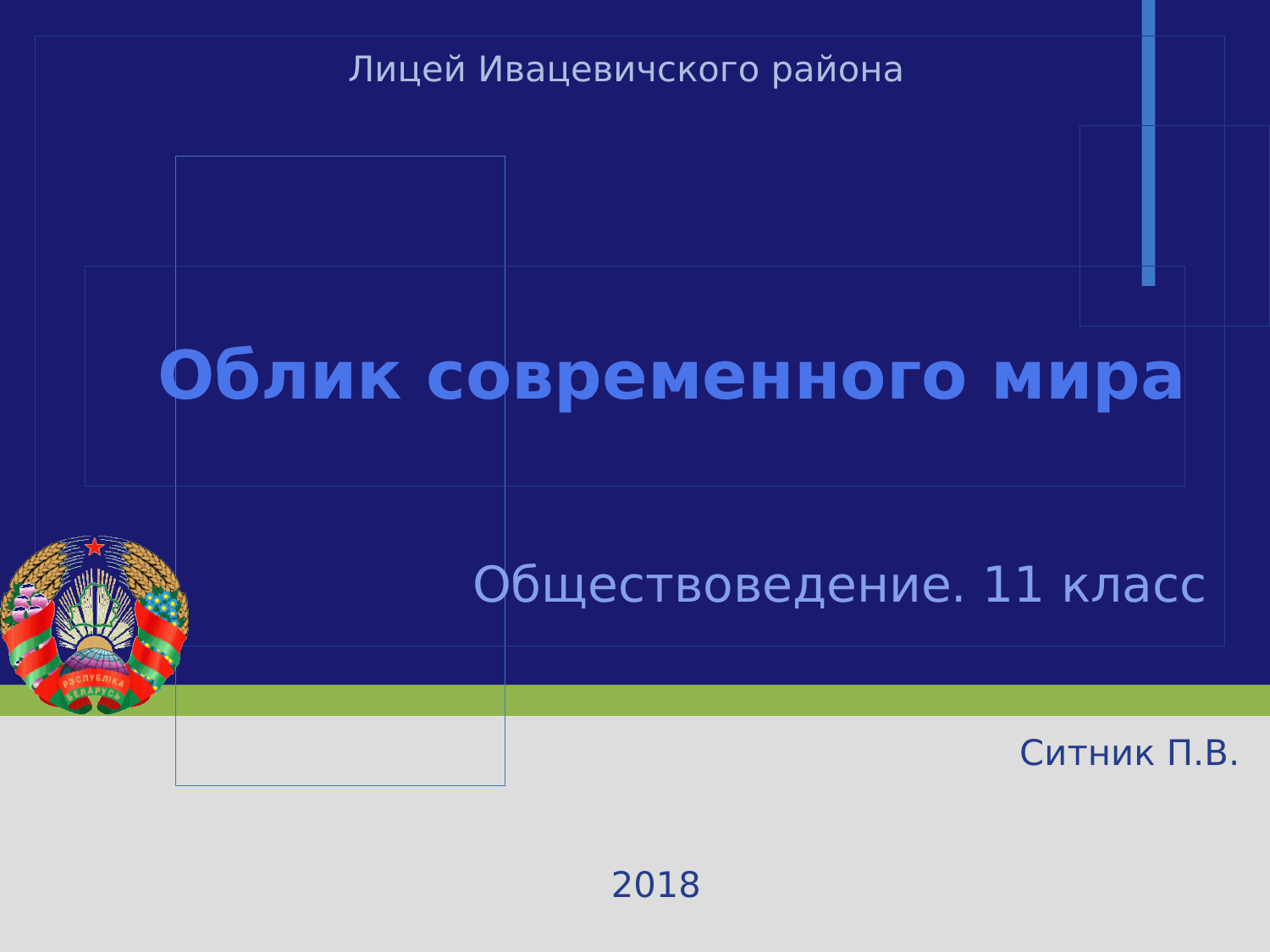

Лицей Ивацевичского района
# Облик современного мира
Обществоведение. 11 класс
Ситник П.В.
2018